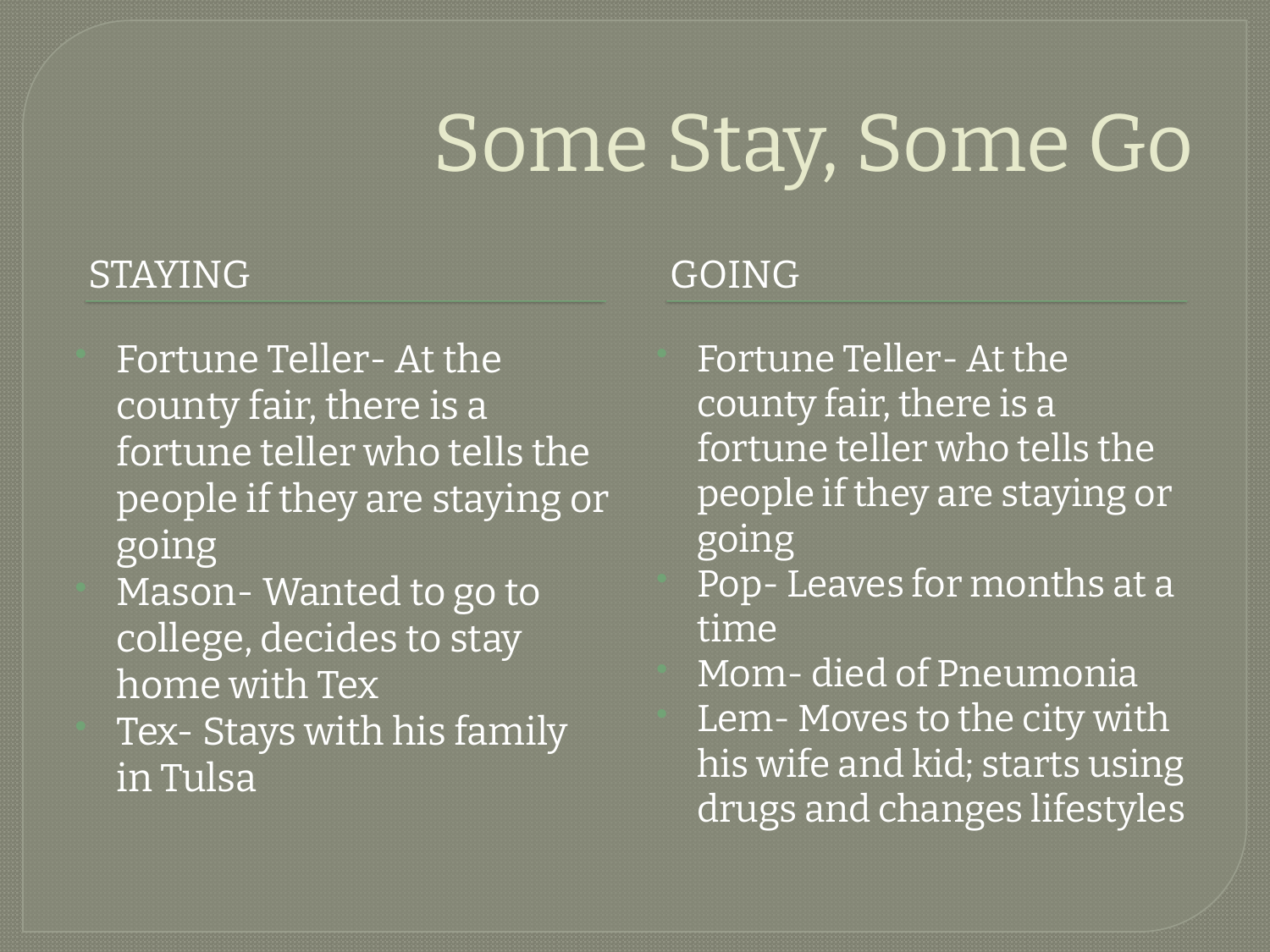

# Some Stay, Some Go
Staying
going
Fortune Teller- At the county fair, there is a fortune teller who tells the people if they are staying or going
Mason- Wanted to go to college, decides to stay home with Tex
Tex- Stays with his family in Tulsa

Fortune Teller- At the county fair, there is a fortune teller who tells the people if they are staying or going
Pop- Leaves for months at a time
Mom- died of Pneumonia
Lem- Moves to the city with his wife and kid; starts using drugs and changes lifestyles